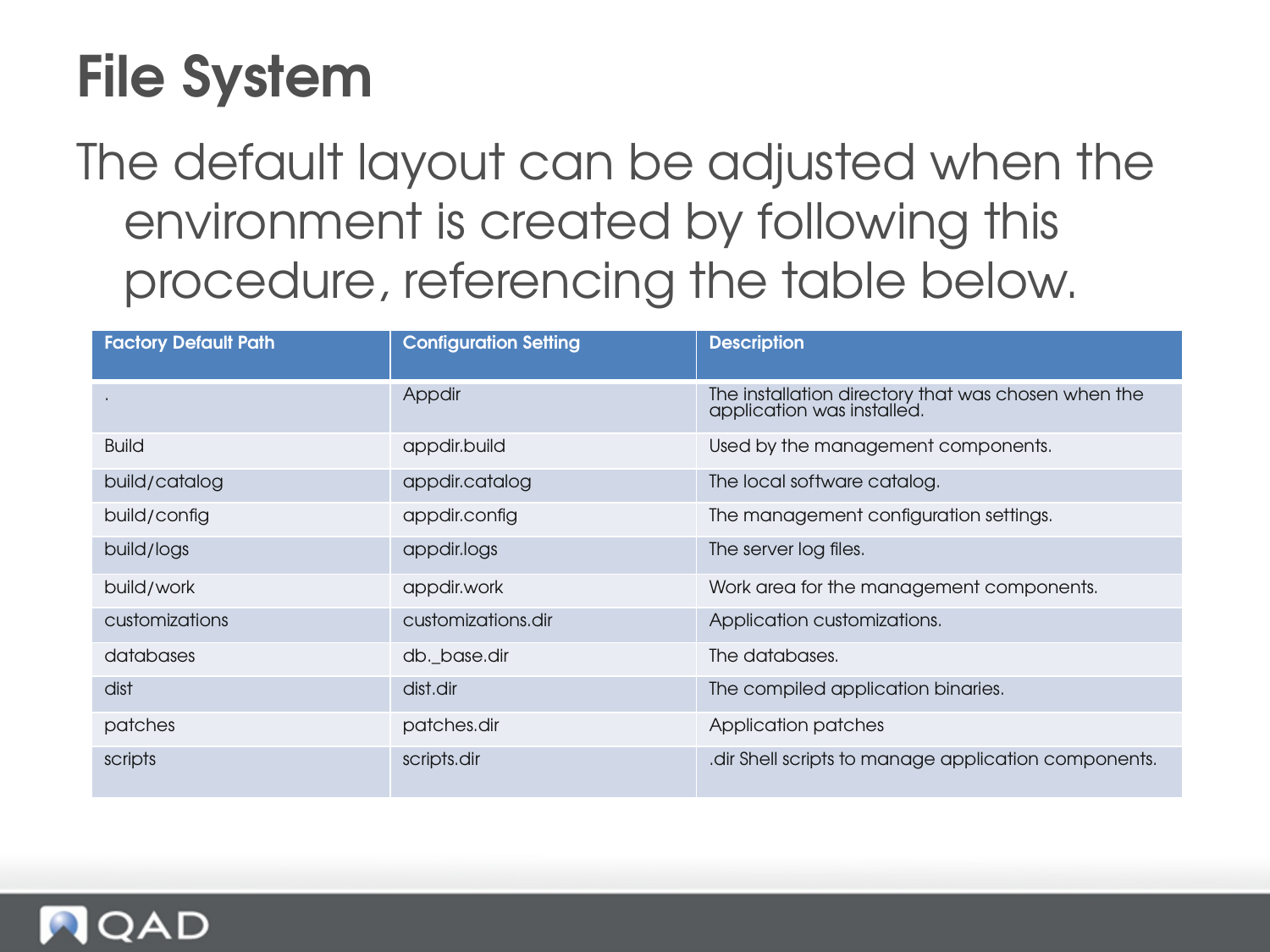

# File System
The default layout can be adjusted when the environment is created by following this procedure, referencing the table below.
| Factory Default Path | Configuration Setting | Description |
| --- | --- | --- |
| . | Appdir | The installation directory that was chosen when the application was installed. |
| Build | appdir.build | Used by the management components. |
| build/catalog | appdir.catalog | The local software catalog. |
| build/config | appdir.config | The management configuration settings. |
| build/logs | appdir.logs | The server log files. |
| build/work | appdir.work | Work area for the management components. |
| customizations | customizations.dir | Application customizations. |
| databases | db.\_base.dir | The databases. |
| dist | dist.dir | The compiled application binaries. |
| patches | patches.dir | Application patches |
| scripts | scripts.dir | .dir Shell scripts to manage application components. |